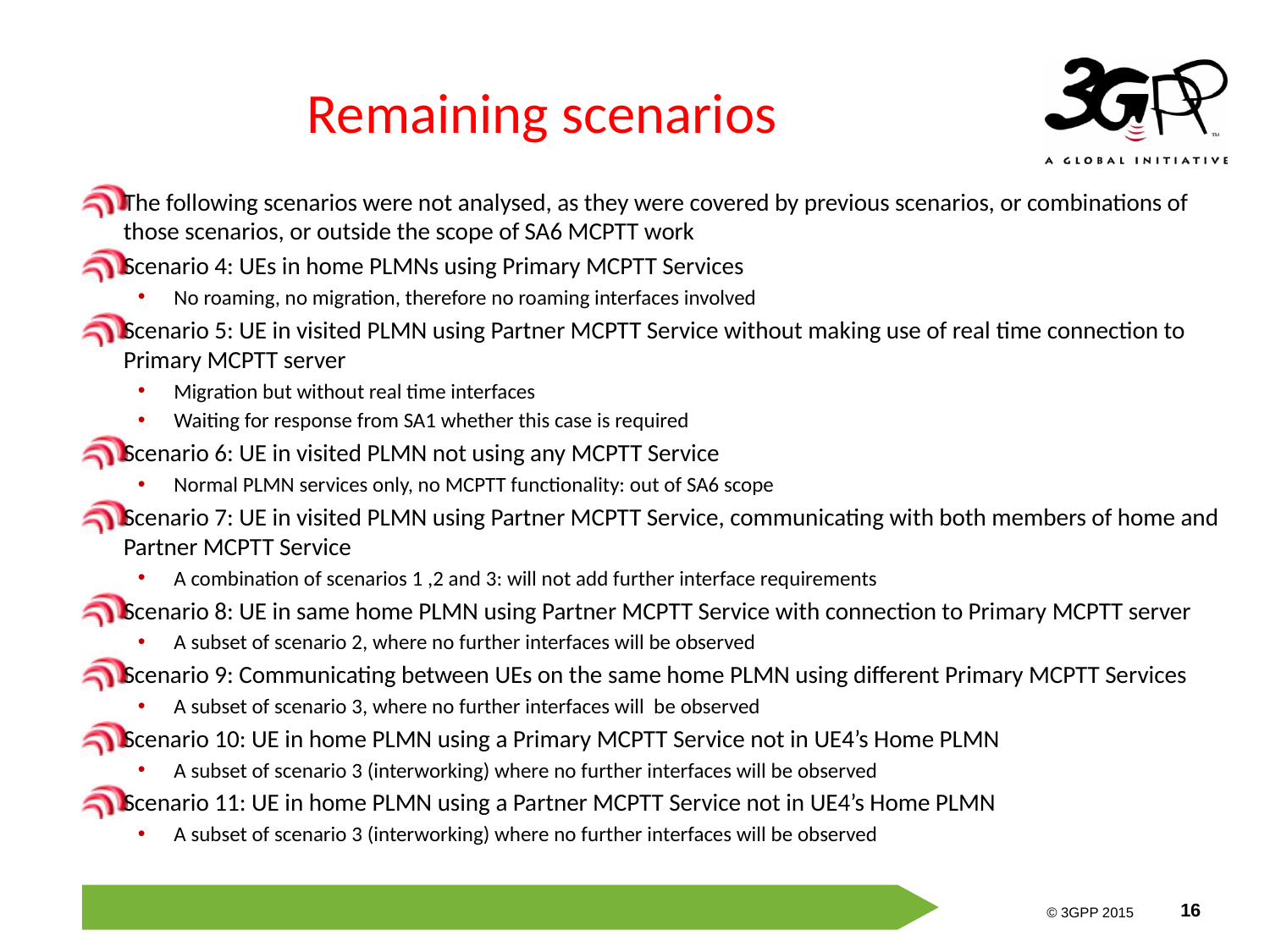

# Remaining scenarios
The following scenarios were not analysed, as they were covered by previous scenarios, or combinations of those scenarios, or outside the scope of SA6 MCPTT work
Scenario 4: UEs in home PLMNs using Primary MCPTT Services
No roaming, no migration, therefore no roaming interfaces involved
Scenario 5: UE in visited PLMN using Partner MCPTT Service without making use of real time connection to Primary MCPTT server
Migration but without real time interfaces
Waiting for response from SA1 whether this case is required
Scenario 6: UE in visited PLMN not using any MCPTT Service
Normal PLMN services only, no MCPTT functionality: out of SA6 scope
Scenario 7: UE in visited PLMN using Partner MCPTT Service, communicating with both members of home and Partner MCPTT Service
A combination of scenarios 1 ,2 and 3: will not add further interface requirements
Scenario 8: UE in same home PLMN using Partner MCPTT Service with connection to Primary MCPTT server
A subset of scenario 2, where no further interfaces will be observed
Scenario 9: Communicating between UEs on the same home PLMN using different Primary MCPTT Services
A subset of scenario 3, where no further interfaces will  be observed
Scenario 10: UE in home PLMN using a Primary MCPTT Service not in UE4’s Home PLMN
A subset of scenario 3 (interworking) where no further interfaces will be observed
Scenario 11: UE in home PLMN using a Partner MCPTT Service not in UE4’s Home PLMN
A subset of scenario 3 (interworking) where no further interfaces will be observed